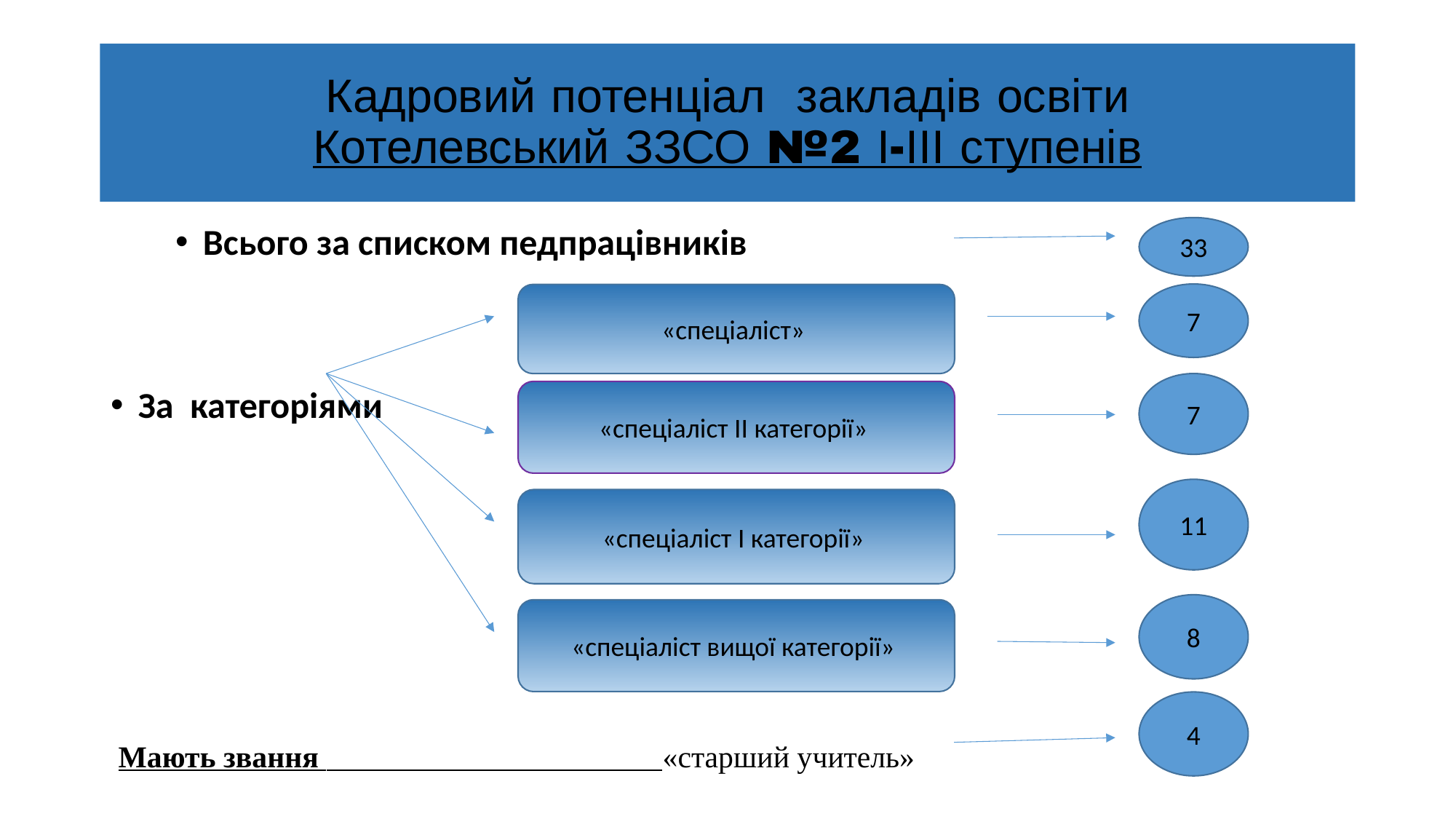

#
Кадровий потенціал  закладів освіти
Котелевський ЗЗСО №2 І-ІІІ ступенів
33

Всього за списком педпрацівників

За  категоріями

7
«спеціаліст»
7
«спеціаліст ІІ категорії»
11
«спеціаліст І категорії»
8
«спеціаліст вищої категорії»
4
Мають звання                                             «старший учитель»